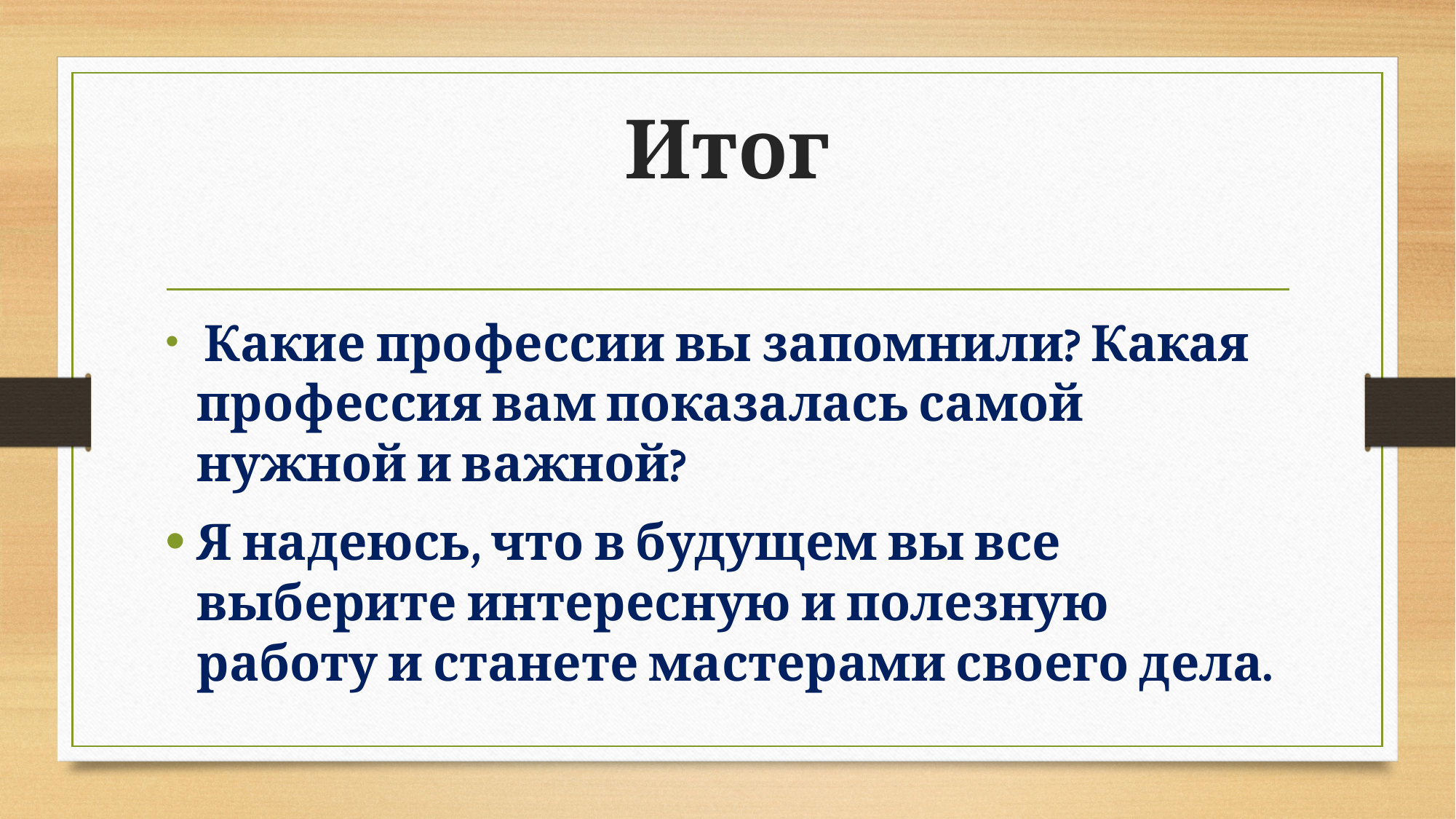

# Итог
 Какие профессии вы запомнили? Какая профессия вам показалась самой нужной и важной?
Я надеюсь, что в будущем вы все выберите интересную и полезную работу и станете мастерами своего дела.